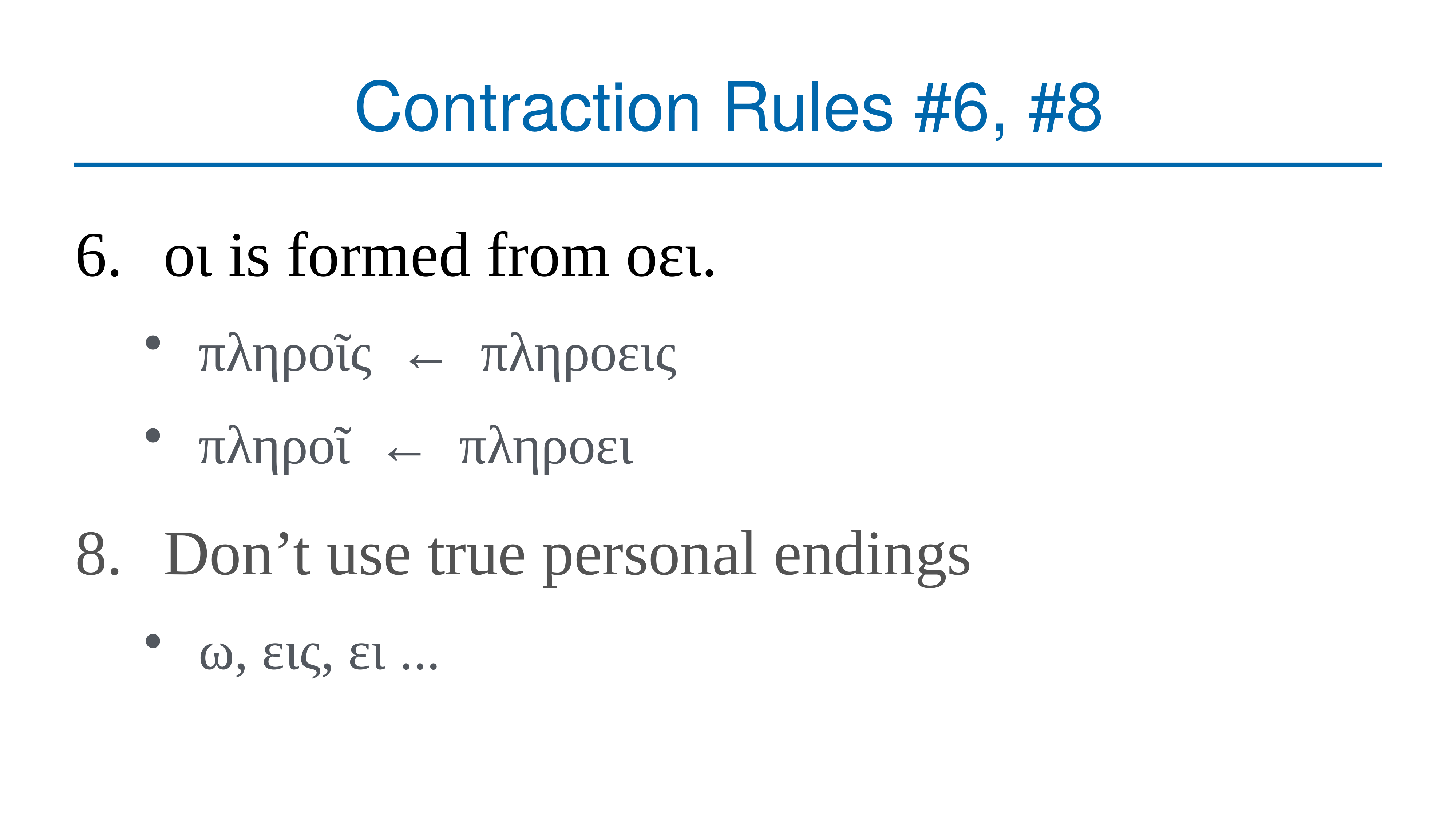

# Contraction Rules #6, #8
οι is formed from οει.
πληροῖς  ←  πληροεις
πληροῖ  ←  πληροει
Don’t use true personal endings
ω, εις, ει ...